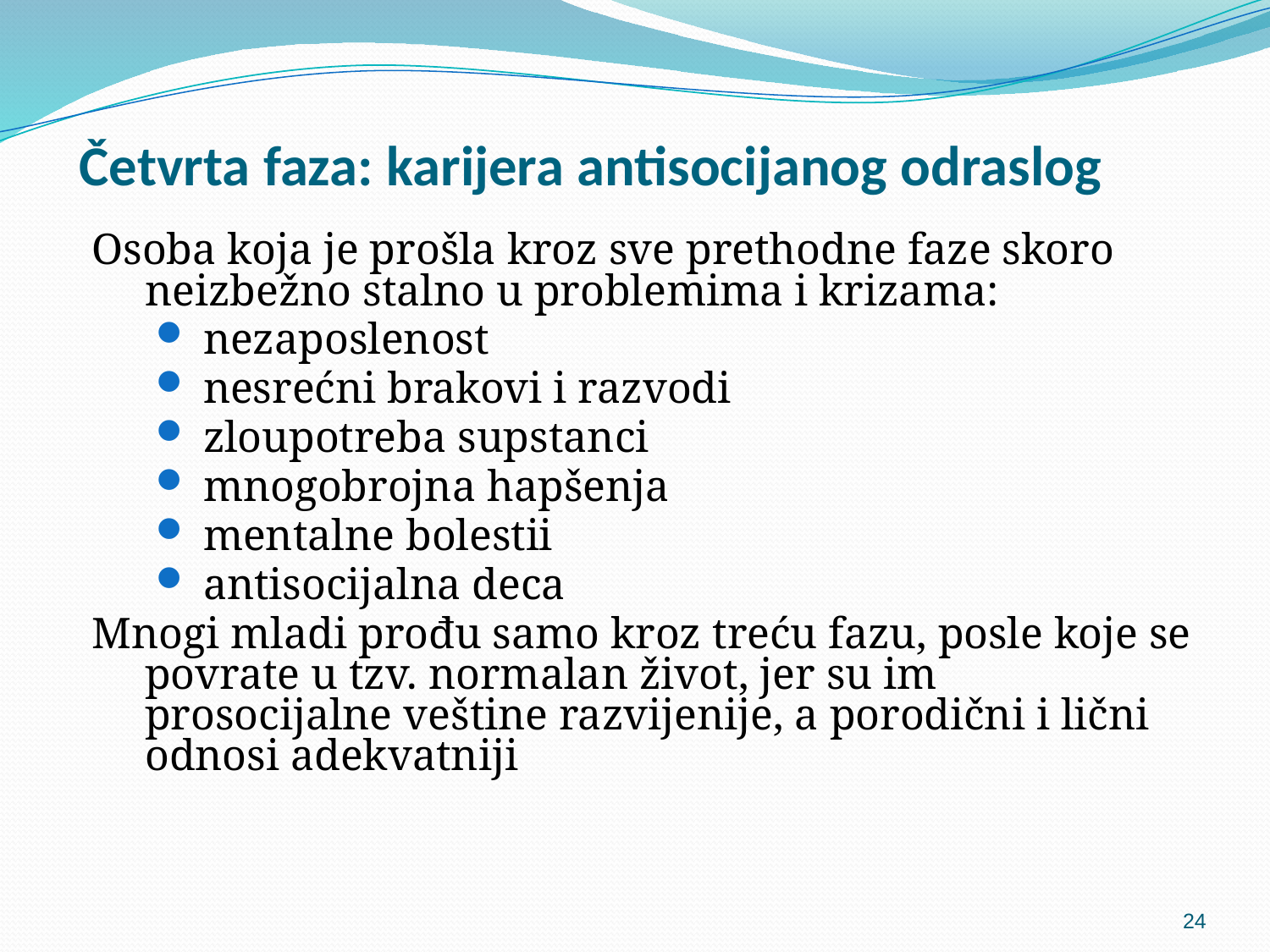

# Četvrta faza: karijera antisocijanog odraslog
Osoba koja je prošla kroz sve prethodne faze skoro neizbežno stalno u problemima i krizama:
nezaposlenost
nesrećni brakovi i razvodi
zloupotreba supstanci
mnogobrojna hapšenja
mentalne bolestii
antisocijalna deca
Mnogi mladi prođu samo kroz treću fazu, posle koje se povrate u tzv. normalan život, jer su im prosocijalne veštine razvijenije, a porodični i lični odnosi adekvatniji
24